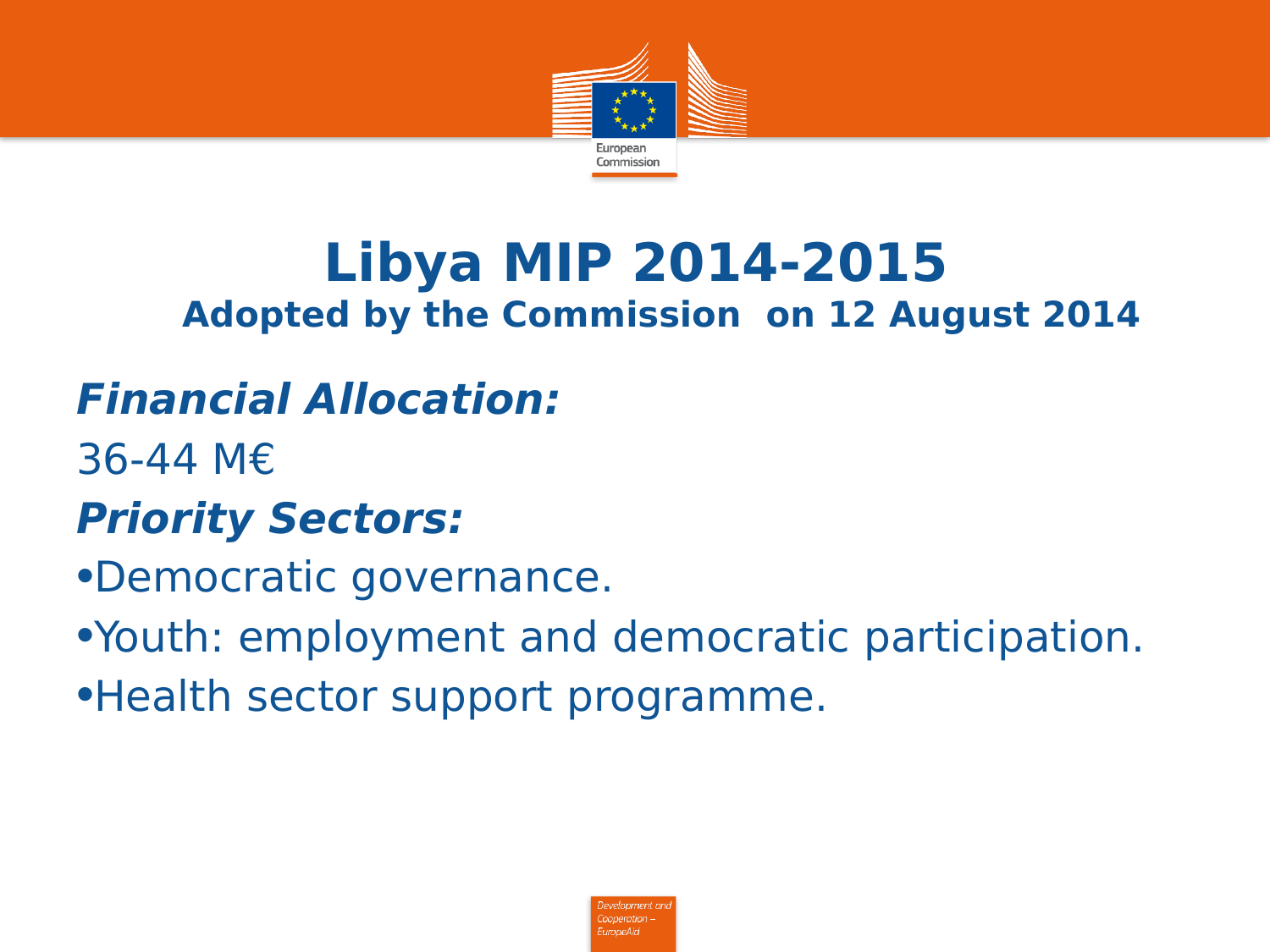

# Libya MIP 2014-2015 Adopted by the Commission  on 12 August 2014
Financial Allocation:
36-44 M€
Priority Sectors:
Democratic governance.
Youth: employment and democratic participation.
Health sector support programme.